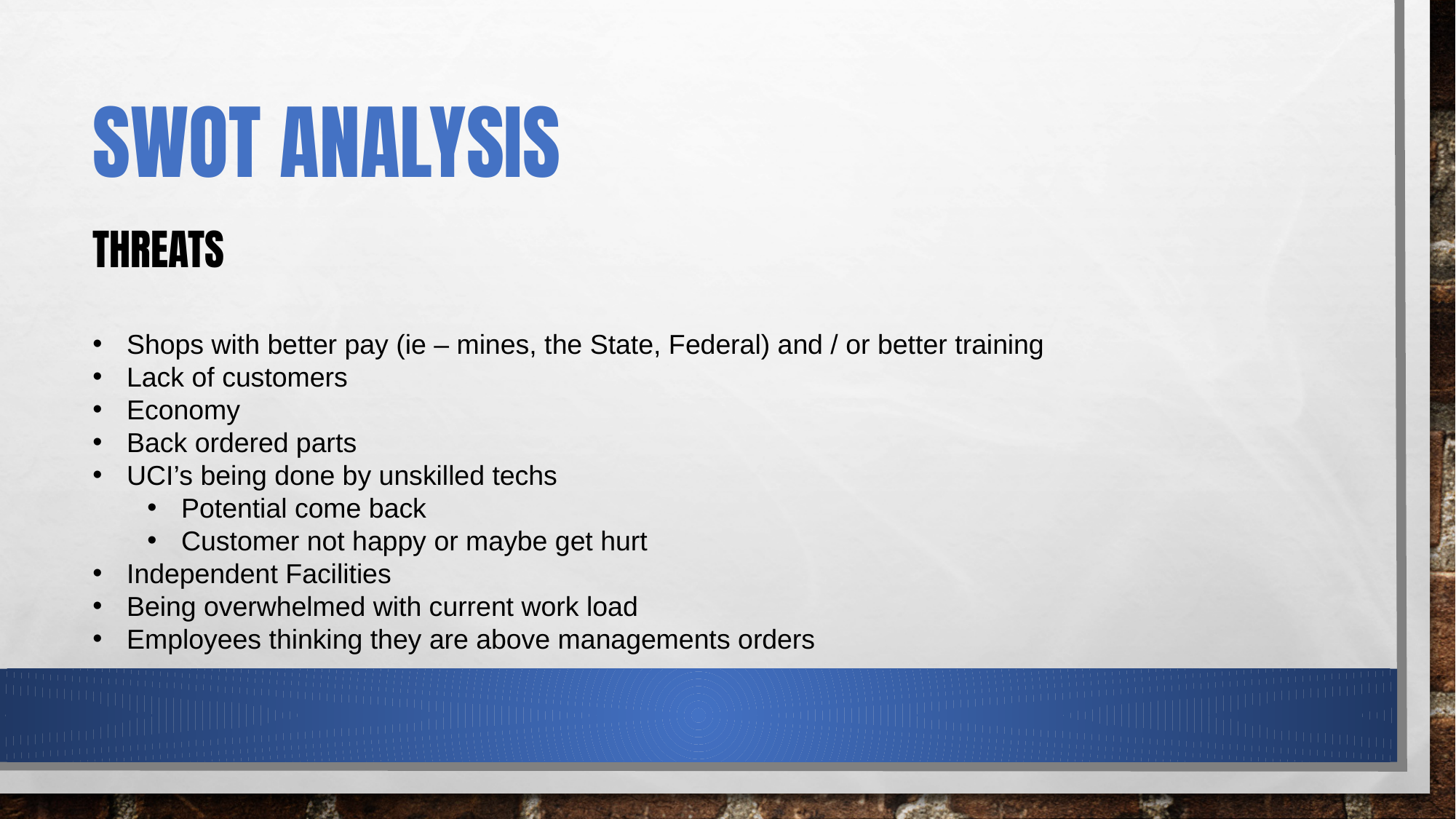

# SWOT Analysis
THREATS

Shops with better pay (ie – mines, the State, Federal) and / or better training
Lack of customers
Economy
Back ordered parts
UCI’s being done by unskilled techs
Potential come back
Customer not happy or maybe get hurt
Independent Facilities
Being overwhelmed with current work load
Employees thinking they are above managements orders